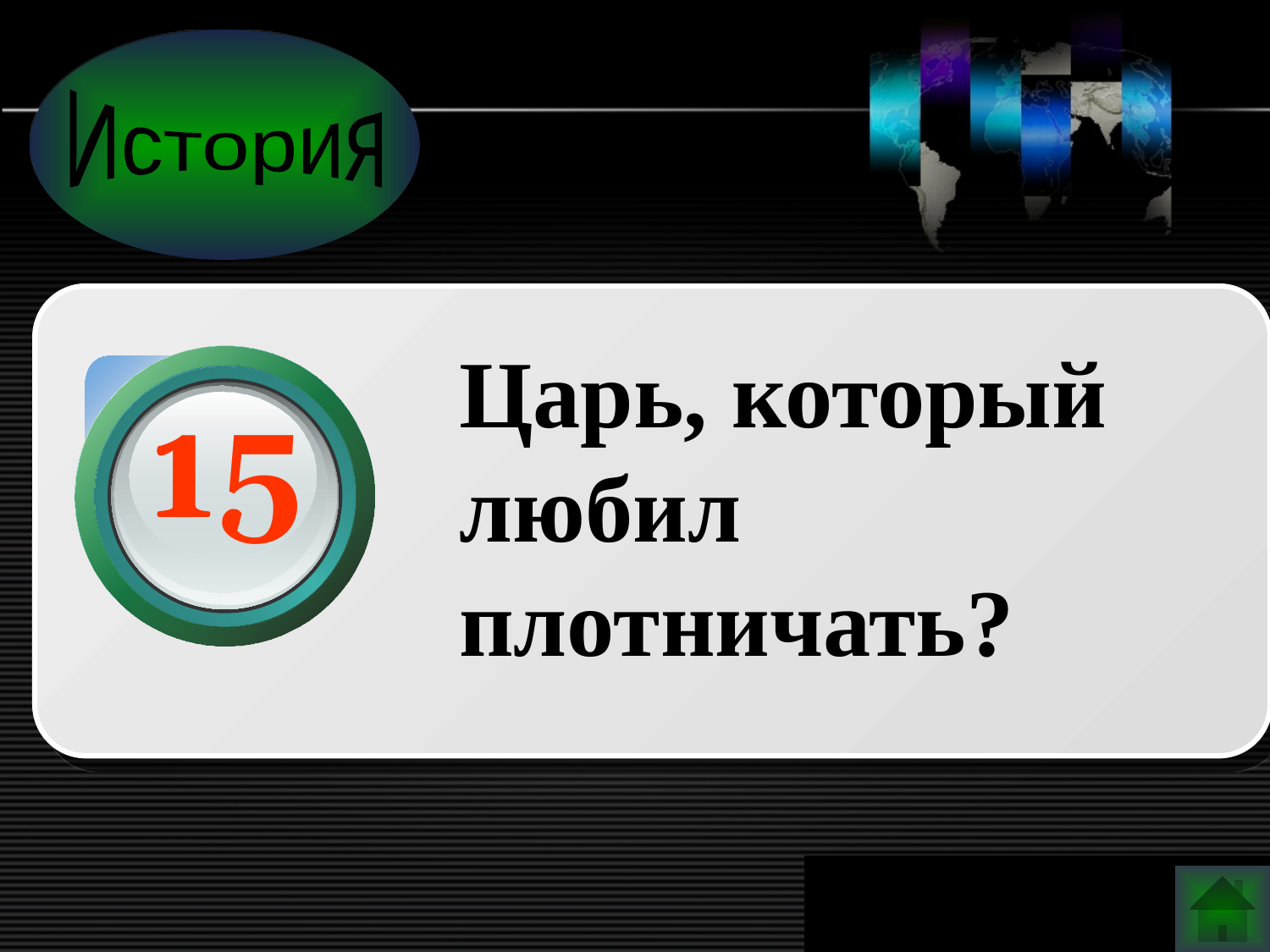

История

Царь, который любил плотничать?

15

www.themegallery.com